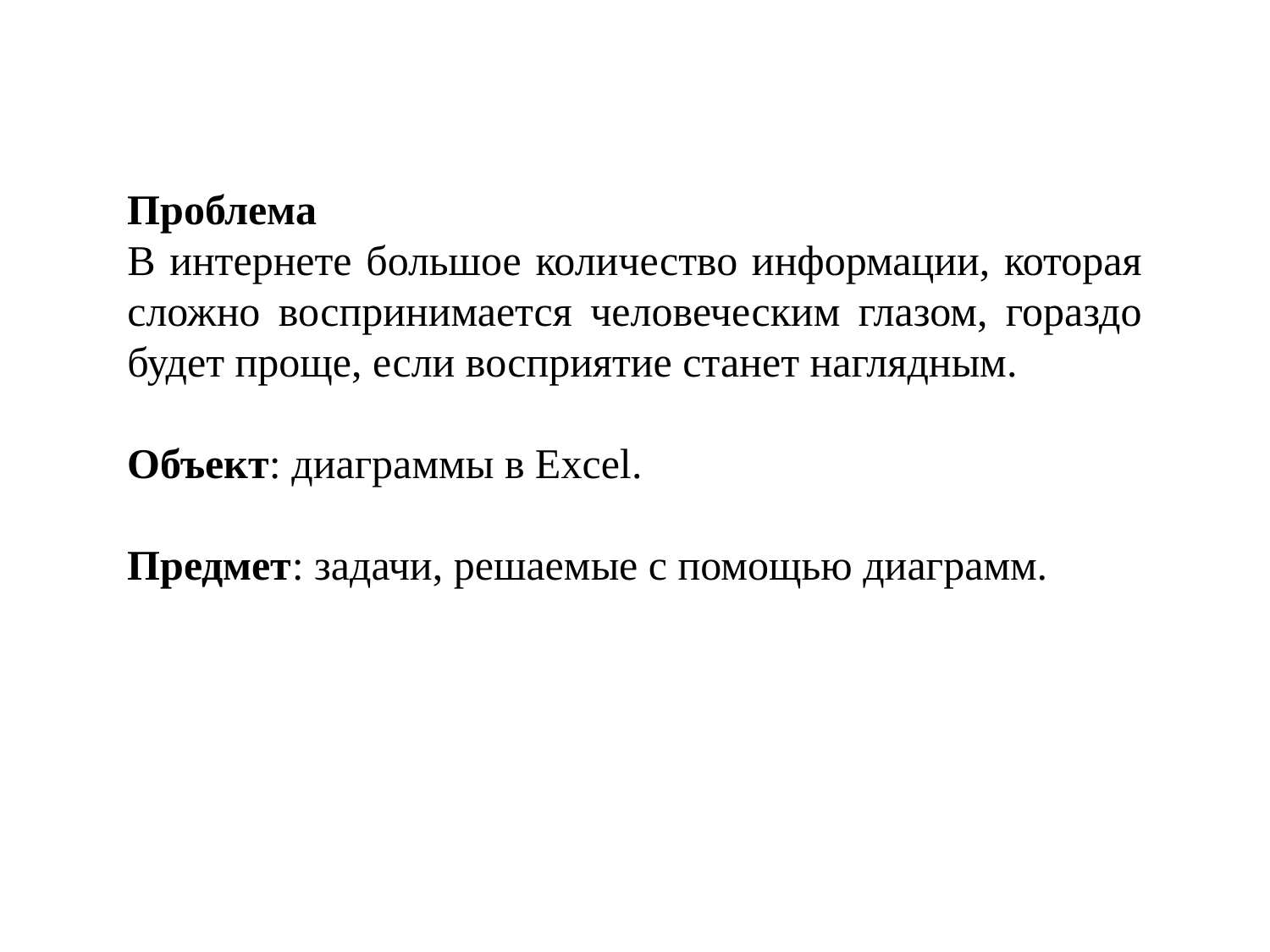

Проблема
В интернете большое количество информации, которая сложно воспринимается человеческим глазом, гораздо будет проще, если восприятие станет наглядным.

Объект: диаграммы в Excel.

Предмет: задачи, решаемые с помощью диаграмм.